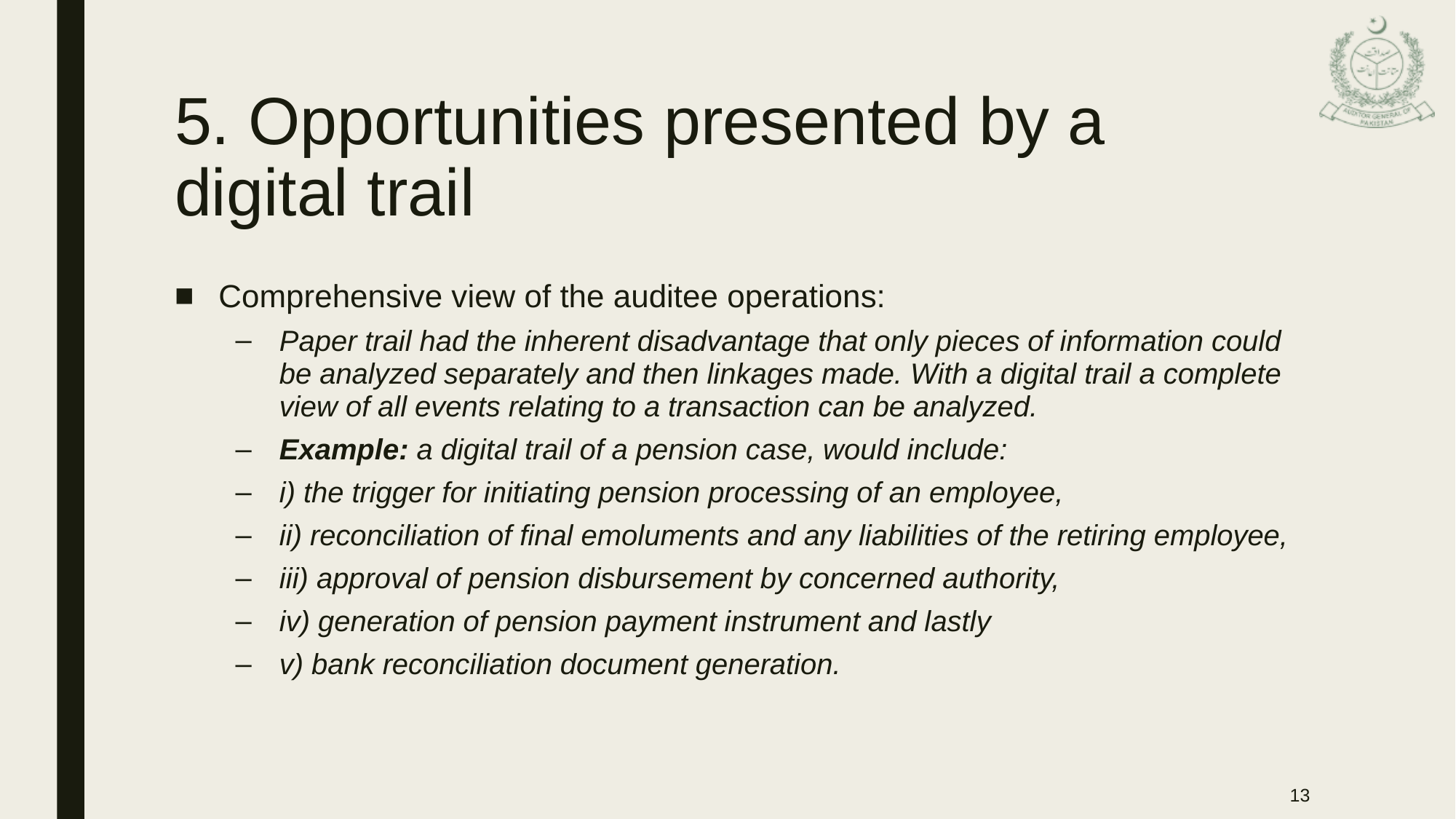

# 5. Opportunities presented by a digital trail
Comprehensive view of the auditee operations:
Paper trail had the inherent disadvantage that only pieces of information could be analyzed separately and then linkages made. With a digital trail a complete view of all events relating to a transaction can be analyzed.
Example: a digital trail of a pension case, would include:
i) the trigger for initiating pension processing of an employee,
ii) reconciliation of final emoluments and any liabilities of the retiring employee,
iii) approval of pension disbursement by concerned authority,
iv) generation of pension payment instrument and lastly
v) bank reconciliation document generation.

13